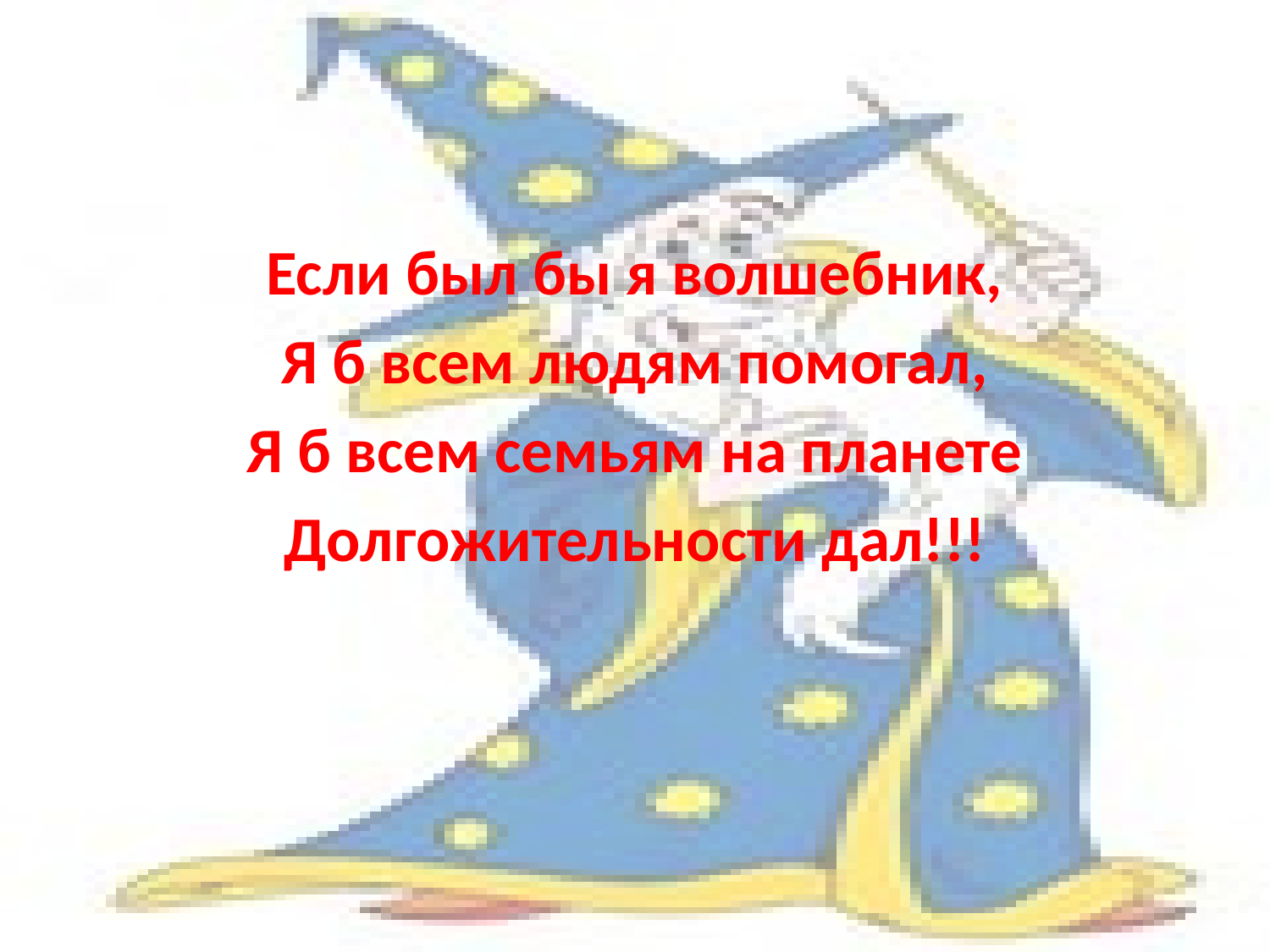

#

Если был бы я волшебник,
Я б всем людям помогал,
Я б всем семьям на планете
Долгожительности дал!!!